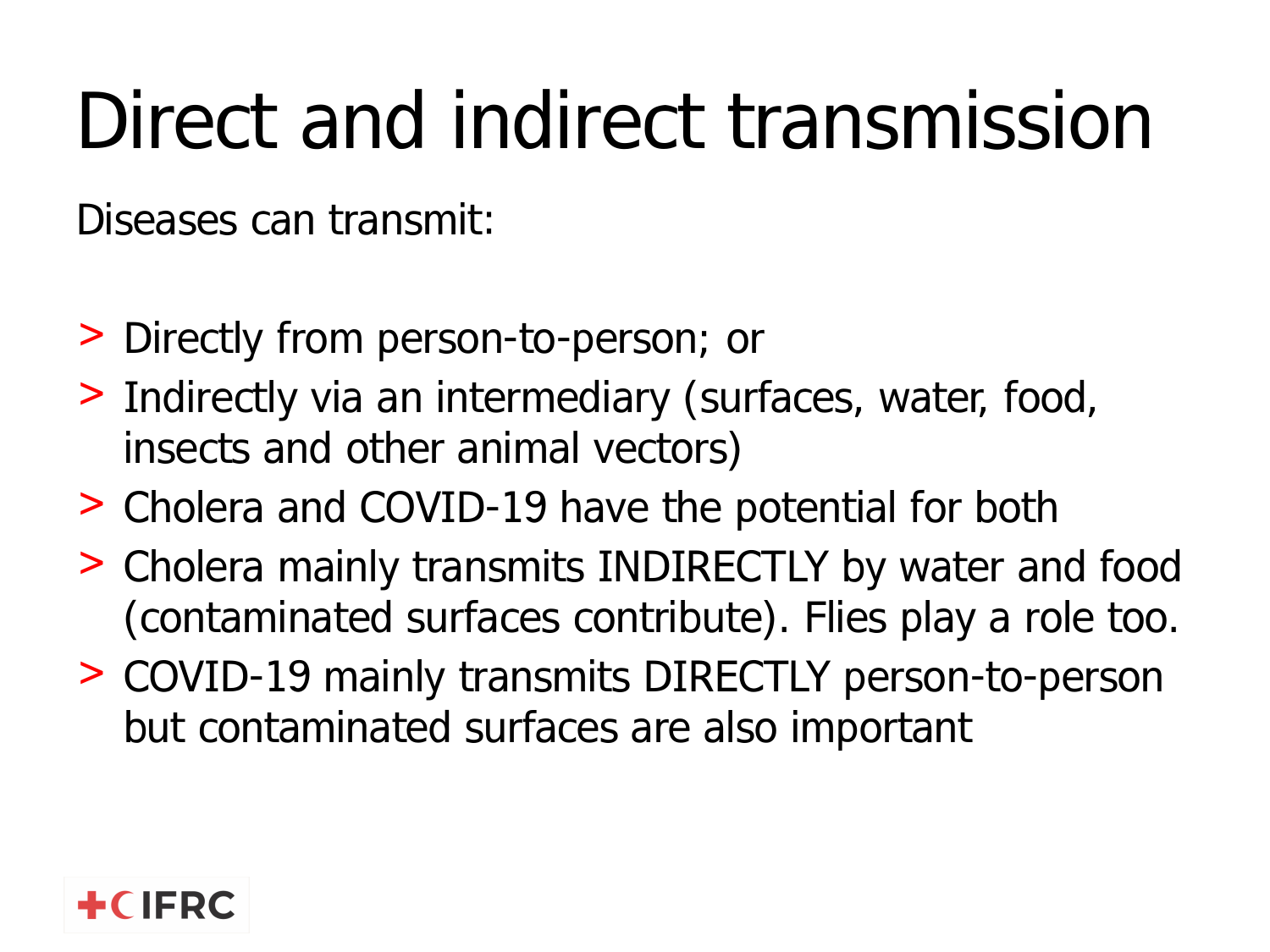

# Direct and indirect transmission
Diseases can transmit:

Directly from person-to-person; or
Indirectly via an intermediary (surfaces, water, food, insects and other animal vectors)
Cholera and COVID-19 have the potential for both
Cholera mainly transmits INDIRECTLY by water and food (contaminated surfaces contribute). Flies play a role too.
COVID-19 mainly transmits DIRECTLY person-to-person but contaminated surfaces are also important